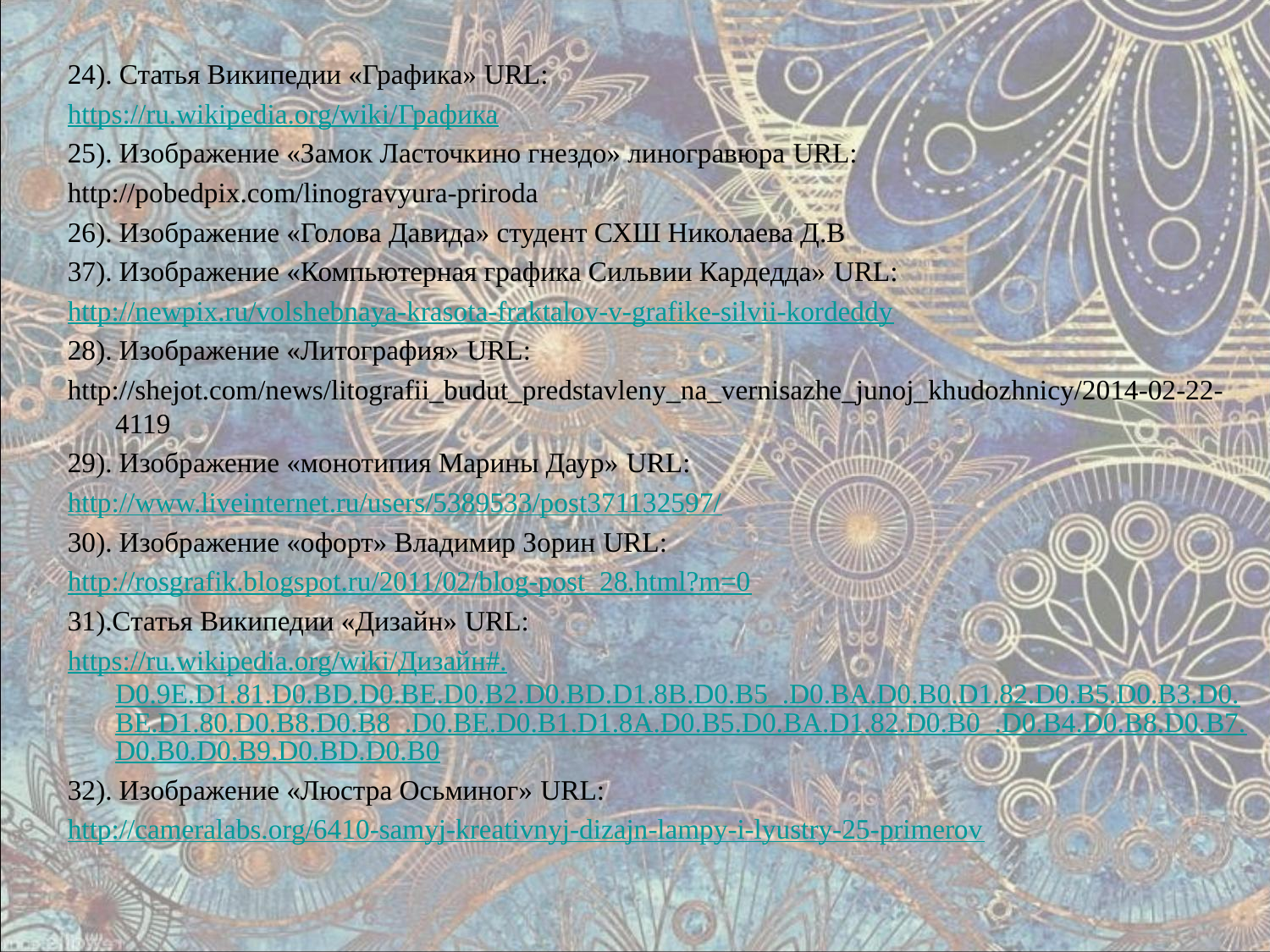

24). Статья Википедии «Графика» URL:
https://ru.wikipedia.org/wiki/Графика
25). Изображение «Замок Ласточкино гнездо» линогравюра URL:
http://pobedpix.com/linogravyura-priroda
26). Изображение «Голова Давида» студент СХШ Николаева Д.В
37). Изображение «Компьютерная графика Сильвии Кардедда» URL:
http://newpix.ru/volshebnaya-krasota-fraktalov-v-grafike-silvii-kordeddy
28). Изображение «Литография» URL:
http://shejot.com/news/litografii_budut_predstavleny_na_vernisazhe_junoj_khudozhnicy/2014-02-22-4119
29). Изображение «монотипия Марины Даур» URL:
http://www.liveinternet.ru/users/5389533/post371132597/
30). Изображение «офорт» Владимир Зорин URL:
http://rosgrafik.blogspot.ru/2011/02/blog-post_28.html?m=0
31).Статья Википедии «Дизайн» URL:
https://ru.wikipedia.org/wiki/Дизайн#.D0.9E.D1.81.D0.BD.D0.BE.D0.B2.D0.BD.D1.8B.D0.B5_.D0.BA.D0.B0.D1.82.D0.B5.D0.B3.D0.BE.D1.80.D0.B8.D0.B8_.D0.BE.D0.B1.D1.8A.D0.B5.D0.BA.D1.82.D0.B0_.D0.B4.D0.B8.D0.B7.D0.B0.D0.B9.D0.BD.D0.B0
32). Изображение «Люстра Осьминог» URL:
http://cameralabs.org/6410-samyj-kreativnyj-dizajn-lampy-i-lyustry-25-primerov